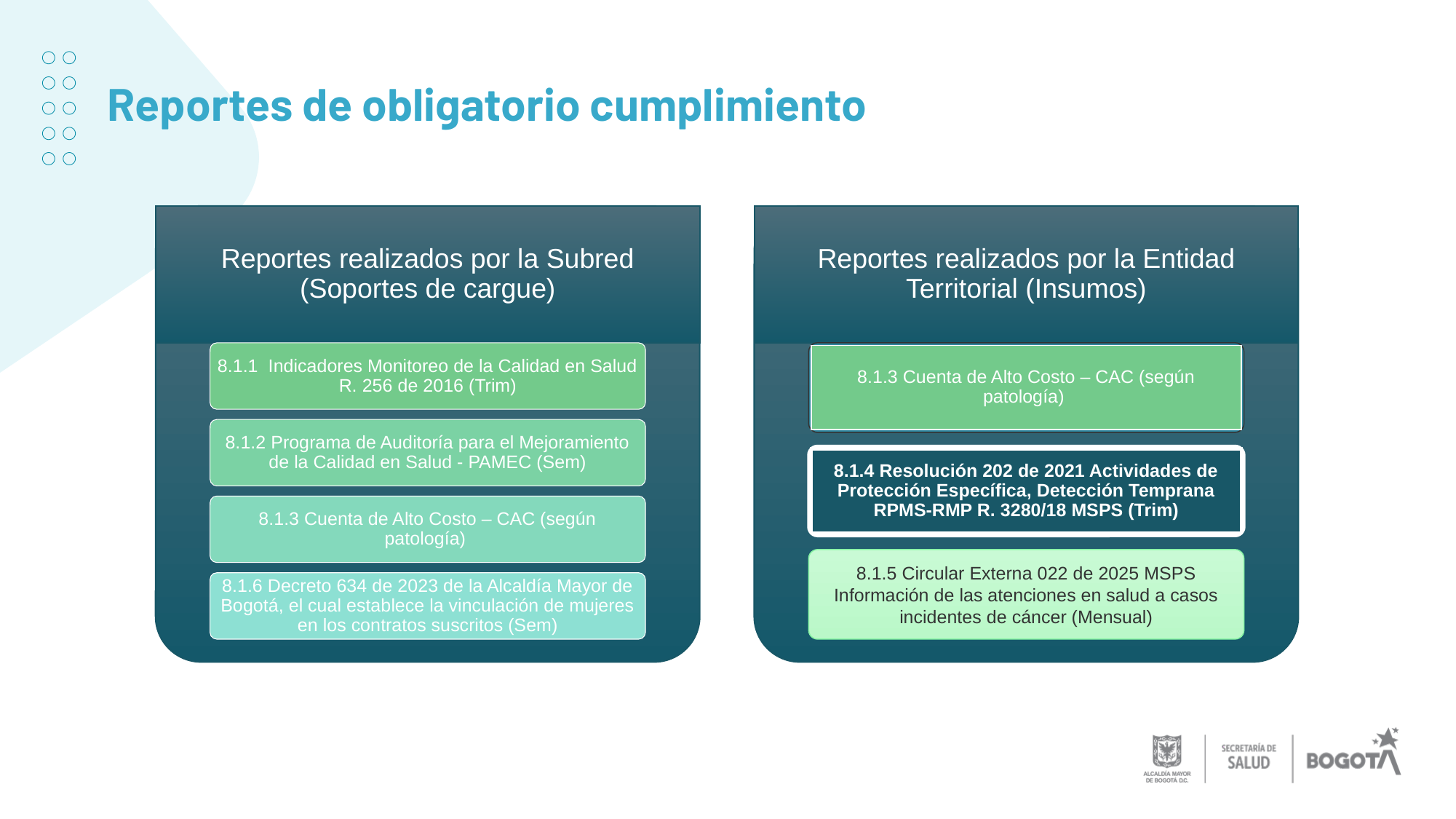

# Reportes de obligatorio cumplimiento

Reportes realizados por la Subred (Soportes de cargue)

Reportes realizados por la Entidad Territorial (Insumos)

8.1.1  Indicadores Monitoreo de la Calidad en Salud R. 256 de 2016 (Trim)

8.1.3 Cuenta de Alto Costo – CAC (según patología)

8.1.2 Programa de Auditoría para el Mejoramiento de la Calidad en Salud - PAMEC (Sem)

8.1.4 Resolución 202 de 2021 Actividades de Protección Específica, Detección Temprana RPMS-RMP R. 3280/18 MSPS (Trim)

8.1.3 Cuenta de Alto Costo – CAC (según patología)

8.1.5 Circular Externa 022 de 2025 MSPS Información de las atenciones en salud a casos incidentes de cáncer (Mensual)

8.1.6 Decreto 634 de 2023 de la Alcaldía Mayor de Bogotá, el cual establece la vinculación de mujeres en los contratos suscritos (Sem)